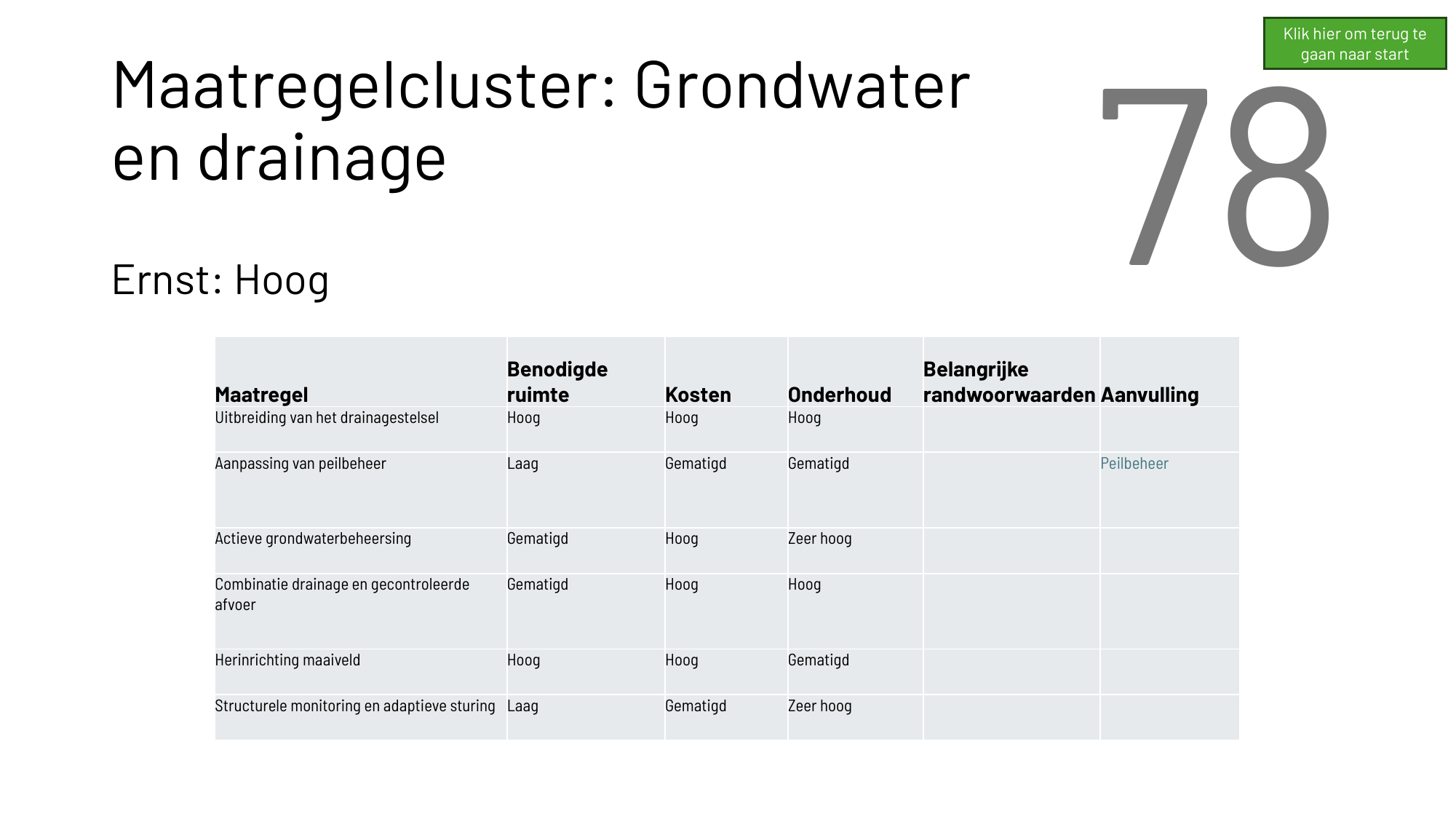

Klik hier om terug te gaan naar start
# Maatregelcluster: Grondwater en drainage
78
Ernst: Hoog
| Maatregel | Benodigde ruimte | Kosten | Onderhoud | Belangrijke randwoorwaarden | Aanvulling |
| --- | --- | --- | --- | --- | --- |
| Uitbreiding van het drainagestelsel | Hoog | Hoog | Hoog |  |  |
| Aanpassing van peilbeheer | Laag | Gematigd | Gematigd |  | Peilbeheer |
| Actieve grondwaterbeheersing | Gematigd | Hoog | Zeer hoog |  |  |
| Combinatie drainage en gecontroleerde afvoer | Gematigd | Hoog | Hoog |  |  |
| Herinrichting maaiveld | Hoog | Hoog | Gematigd |  |  |
| Structurele monitoring en adaptieve sturing | Laag | Gematigd | Zeer hoog |  |  |